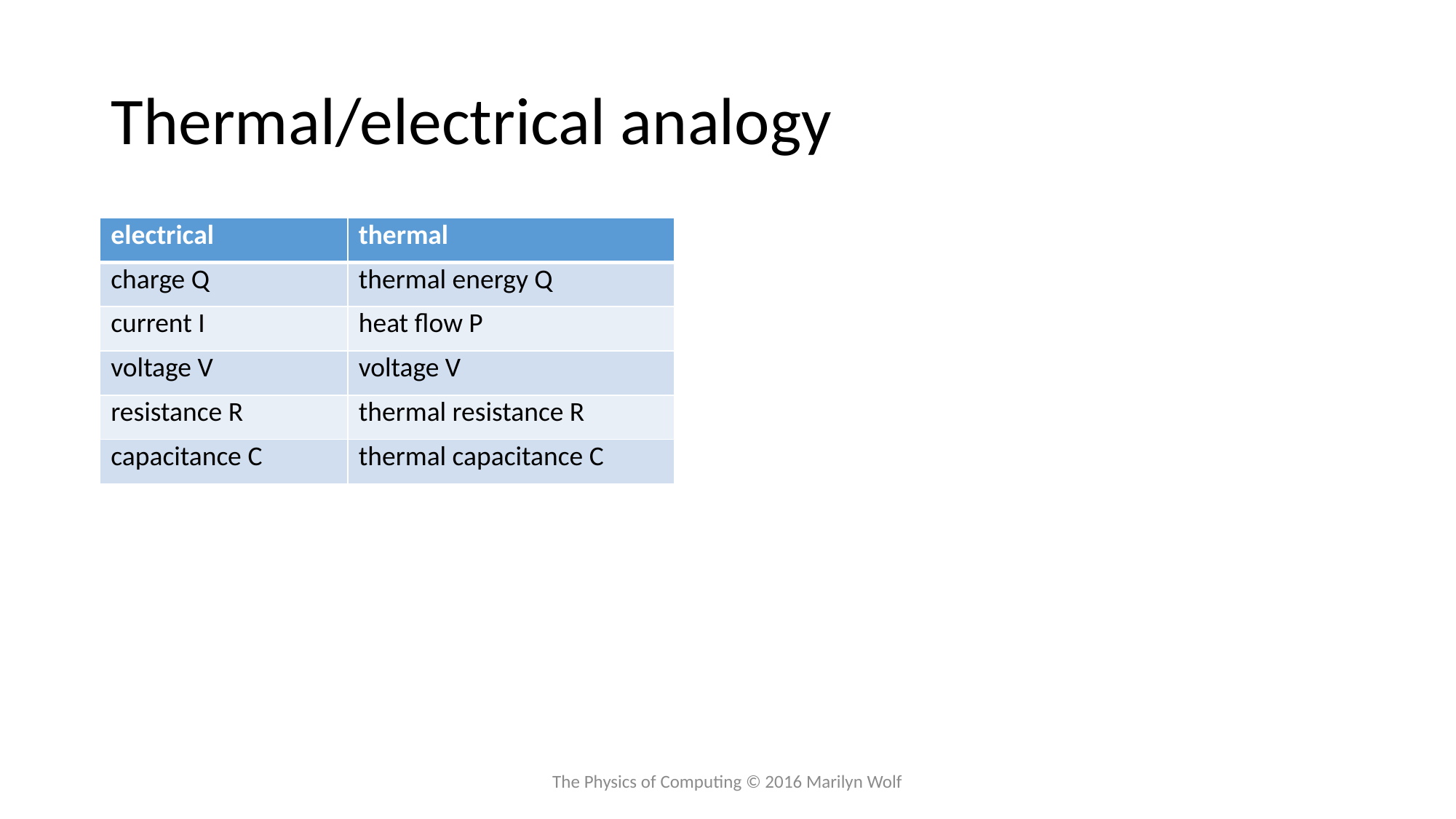

# Thermal/electrical analogy
| electrical | thermal |
| --- | --- |
| charge Q | thermal energy Q |
| current I | heat flow P |
| voltage V | voltage V |
| resistance R | thermal resistance R |
| capacitance C | thermal capacitance C |
The Physics of Computing © 2016 Marilyn Wolf